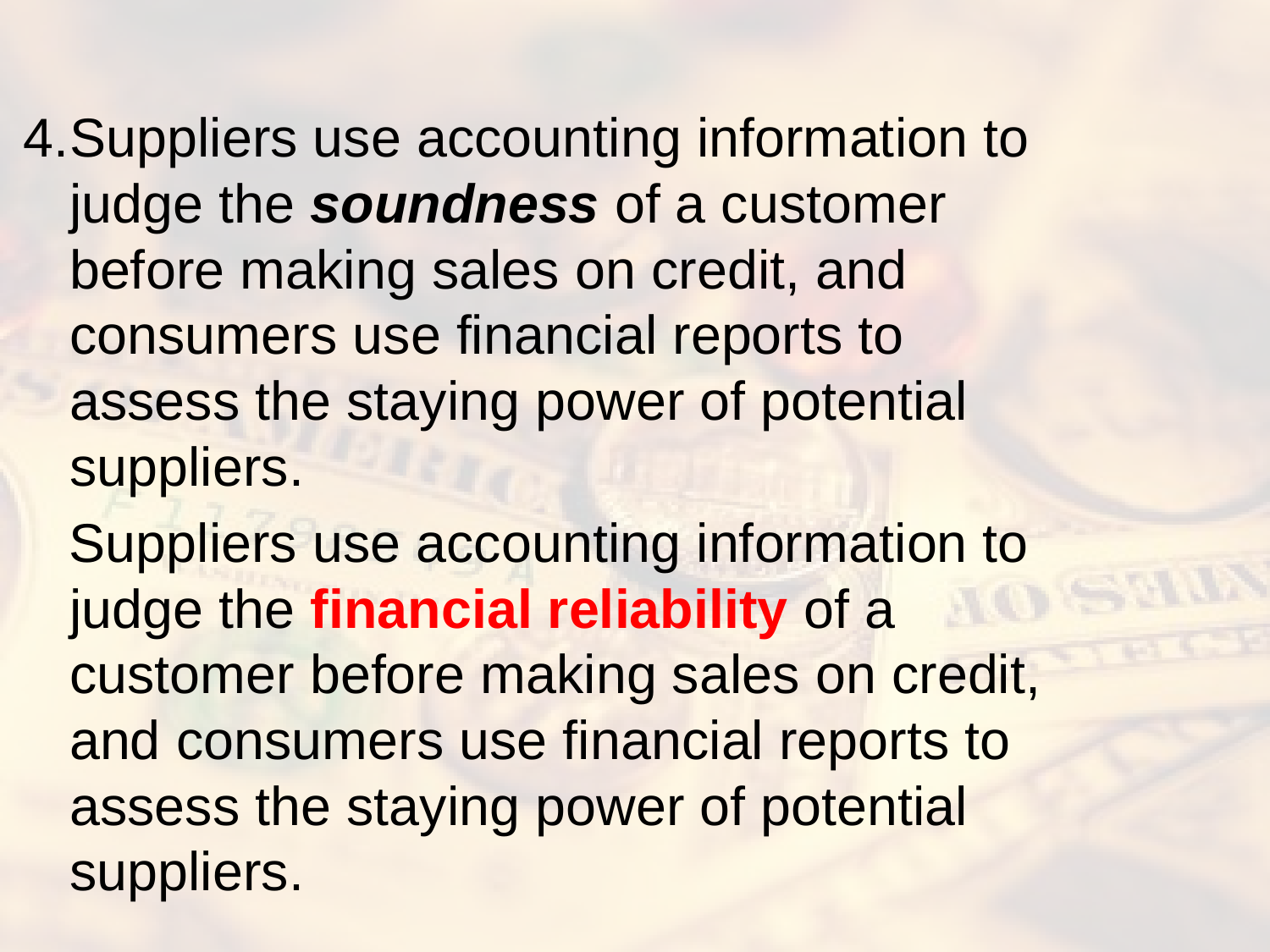

#
4.	Suppliers use accounting information to judge the soundness of a customer before making sales on credit, and consumers use financial reports to assess the staying power of potential suppliers.
   Suppliers use accounting information to judge the financial reliability of a customer before making sales on credit, and consumers use financial reports to assess the staying power of potential suppliers.